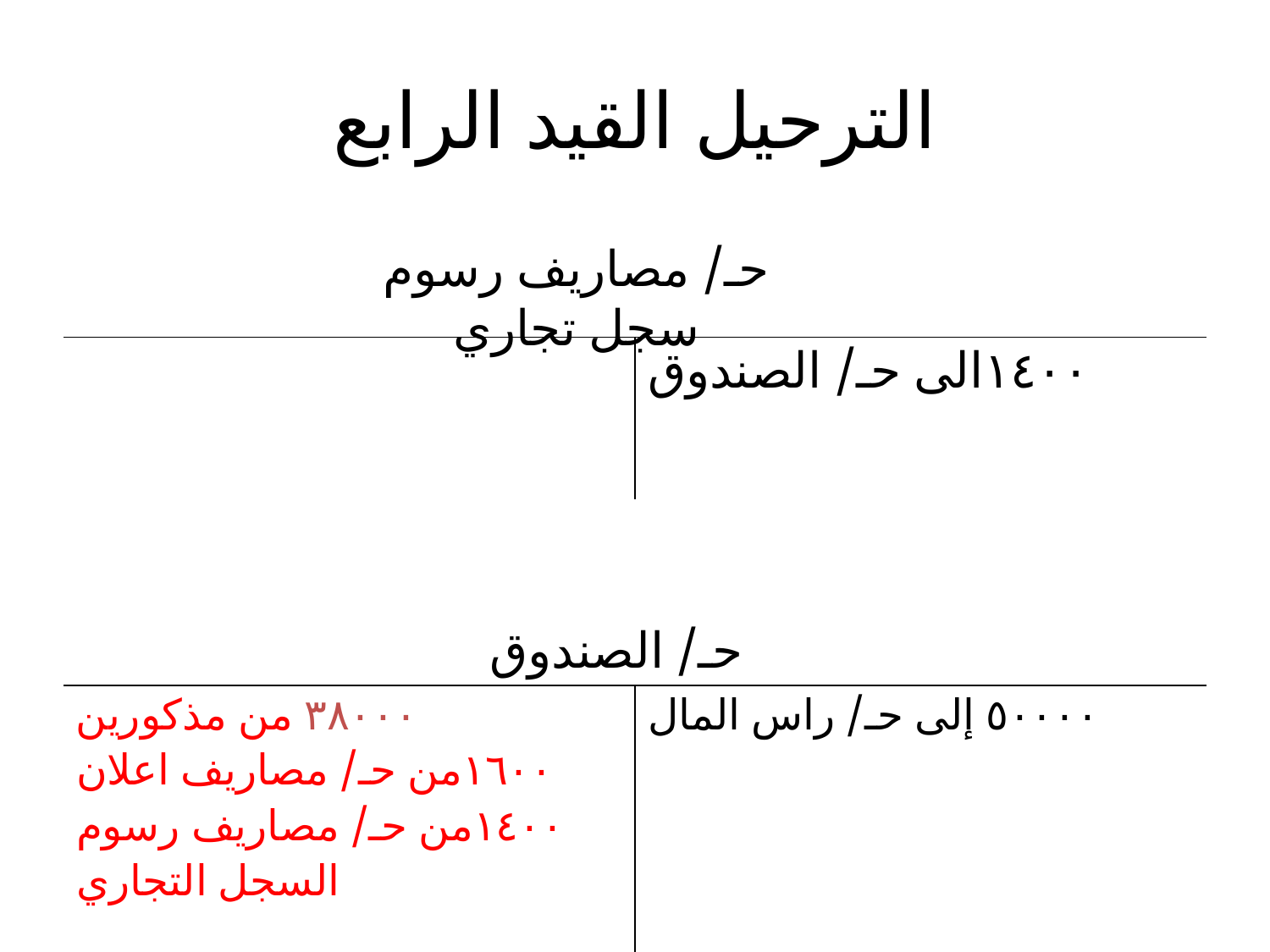

# الترحيل القيد الرابع
حـ/ مصاريف رسوم سجل تجاري
|  | ١٤٠٠الى حـ/ الصندوق |
| --- | --- |
|  |  |
حـ/ الصندوق
| ٣٨٠٠٠ من مذكورين ١٦٠٠من حـ/ مصاريف اعلان ١٤٠٠من حـ/ مصاريف رسوم السجل التجاري | ٥٠٠٠٠ إلى حـ/ راس المال |
| --- | --- |
|  |  |